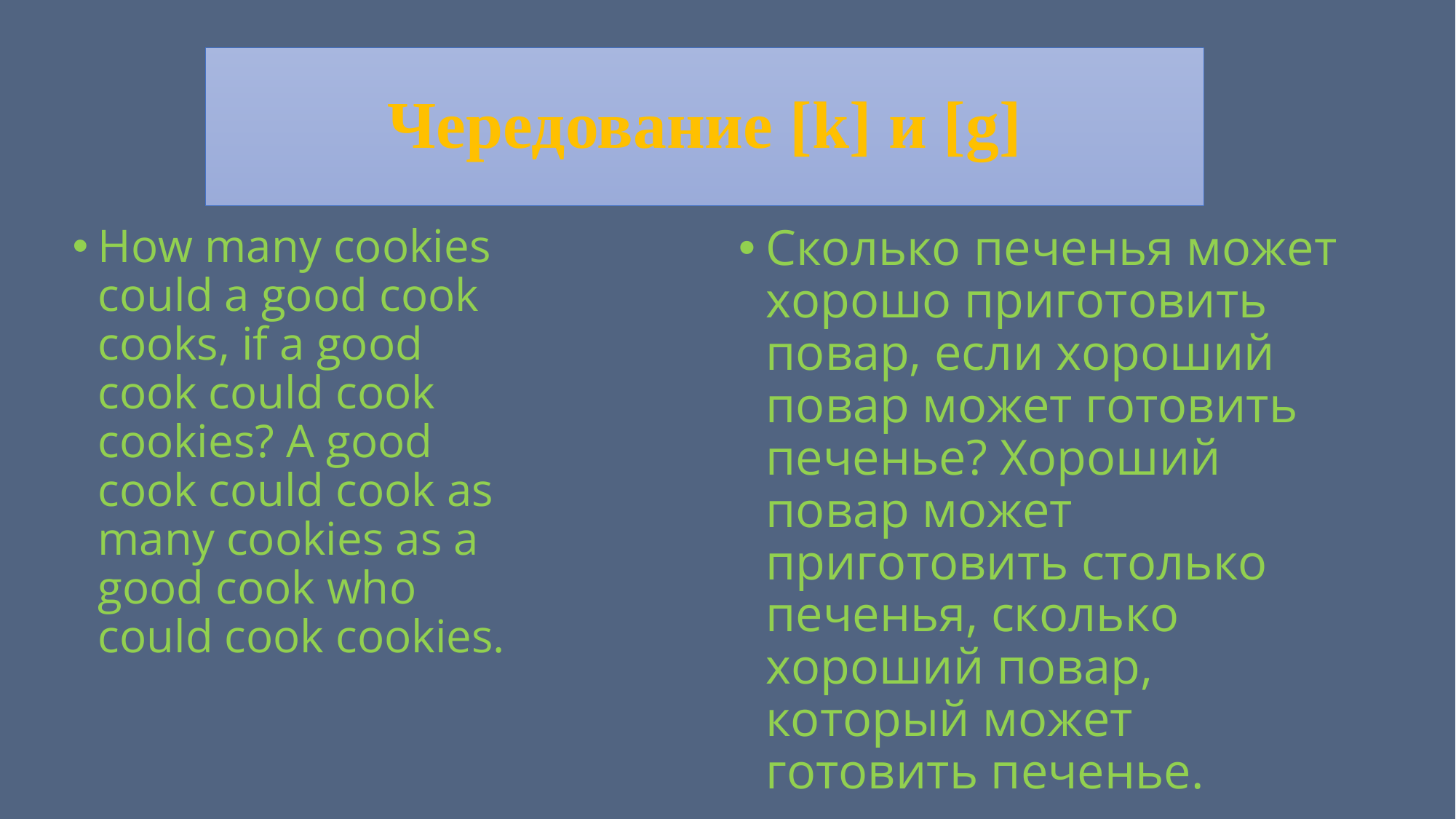

# Чередование [k] и [g]
Сколько печенья может хорошо приготовить повар, если хороший повар может готовить печенье? Хороший повар может приготовить столько печенья, сколько хороший повар, который может готовить печенье.
How many cookies could a good cook cooks, if a good cook could cook cookies? A good cook could cook as many cookies as a good cook who could cook cookies.